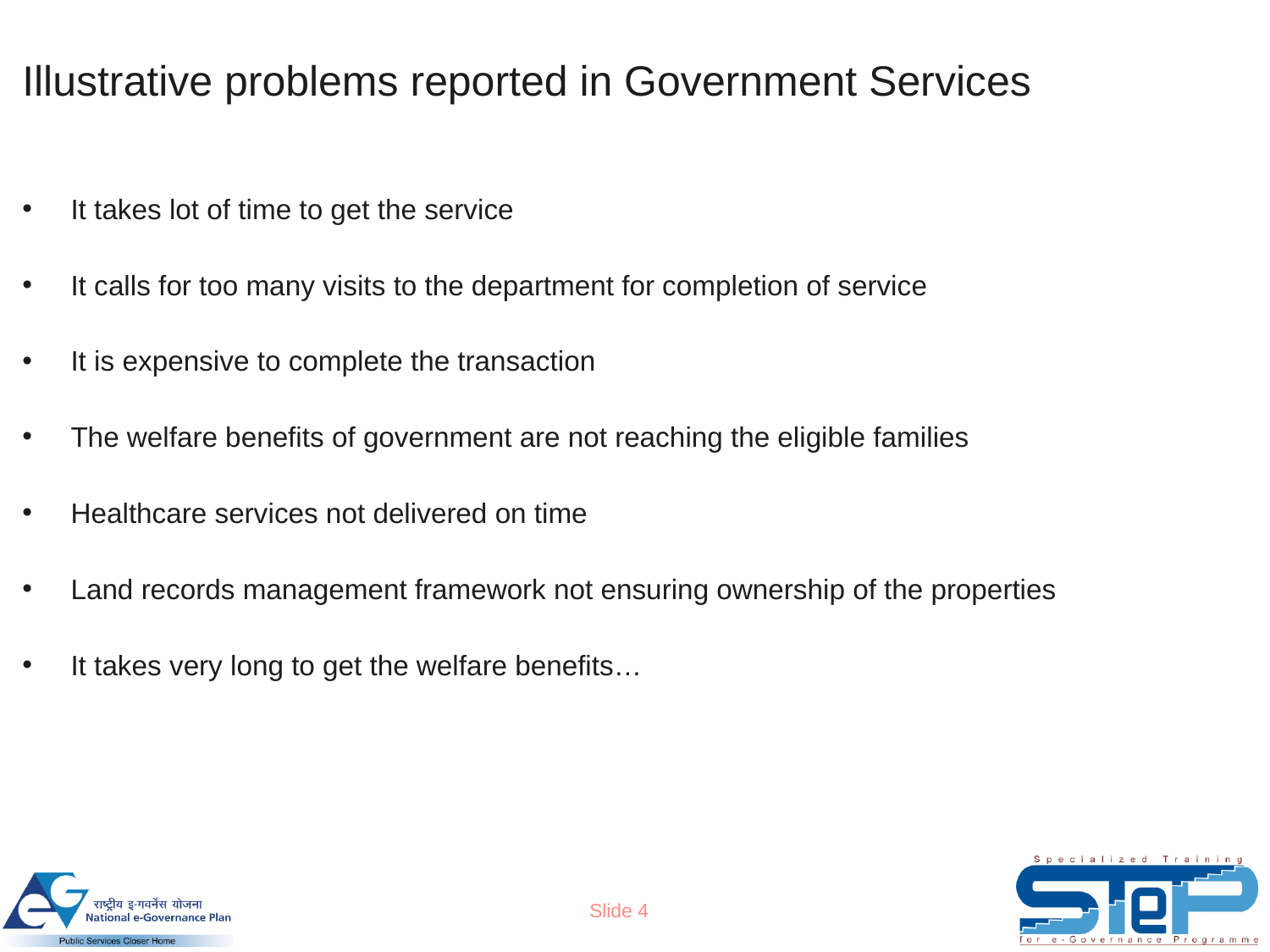

Illustrative problems reported in Government Services
It takes lot of time to get the service
It calls for too many visits to the department for completion of service
It is expensive to complete the transaction
The welfare benefits of government are not reaching the eligible families
Healthcare services not delivered on time
Land records management framework not ensuring ownership of the properties
It takes very long to get the welfare benefits…